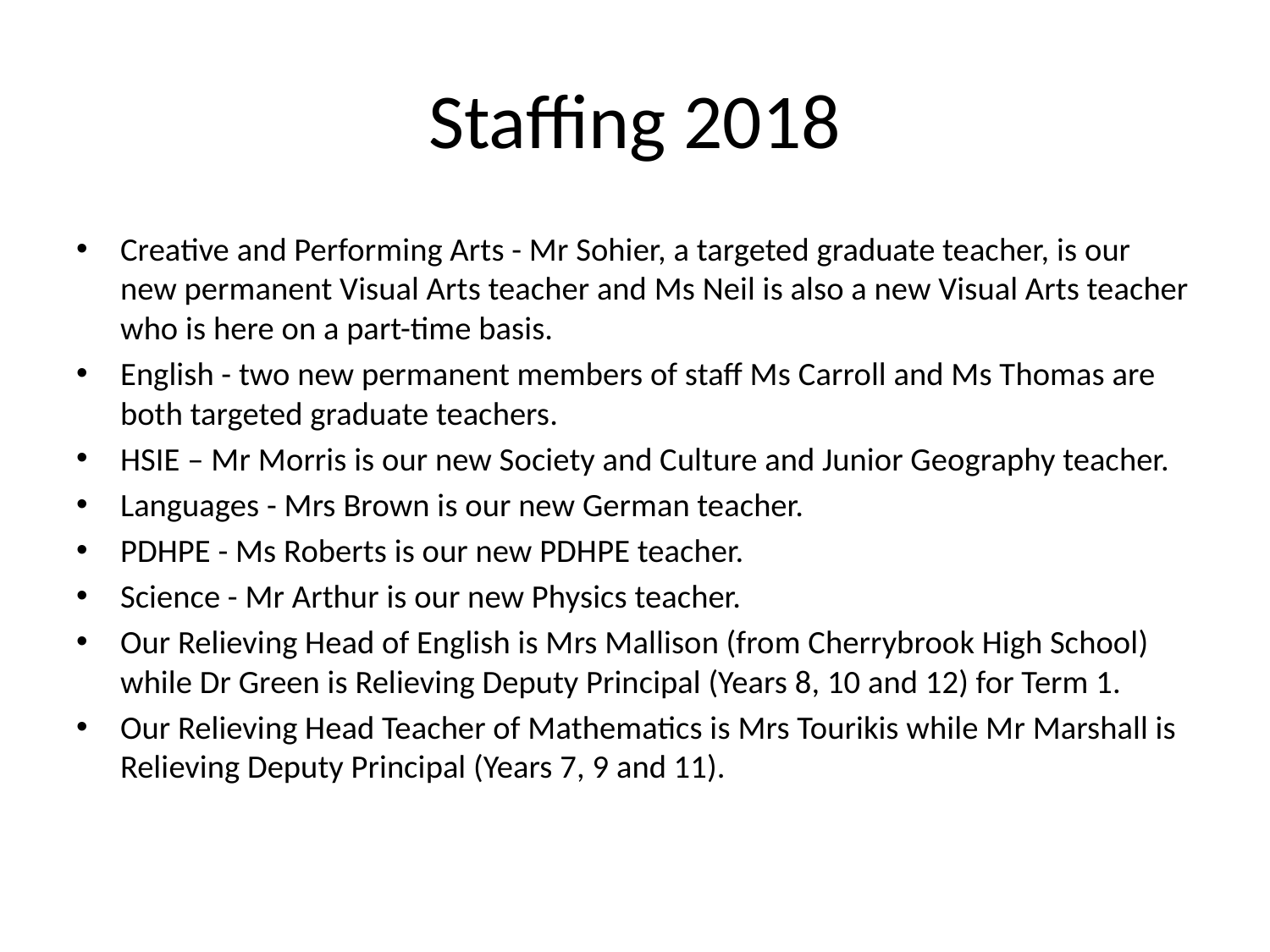

# Staffing 2018
Creative and Performing Arts - Mr Sohier, a targeted graduate teacher, is our new permanent Visual Arts teacher and Ms Neil is also a new Visual Arts teacher who is here on a part-time basis.
English - two new permanent members of staff Ms Carroll and Ms Thomas are both targeted graduate teachers.
HSIE – Mr Morris is our new Society and Culture and Junior Geography teacher.
Languages - Mrs Brown is our new German teacher.
PDHPE - Ms Roberts is our new PDHPE teacher.
Science - Mr Arthur is our new Physics teacher.
Our Relieving Head of English is Mrs Mallison (from Cherrybrook High School) while Dr Green is Relieving Deputy Principal (Years 8, 10 and 12) for Term 1.
Our Relieving Head Teacher of Mathematics is Mrs Tourikis while Mr Marshall is Relieving Deputy Principal (Years 7, 9 and 11).